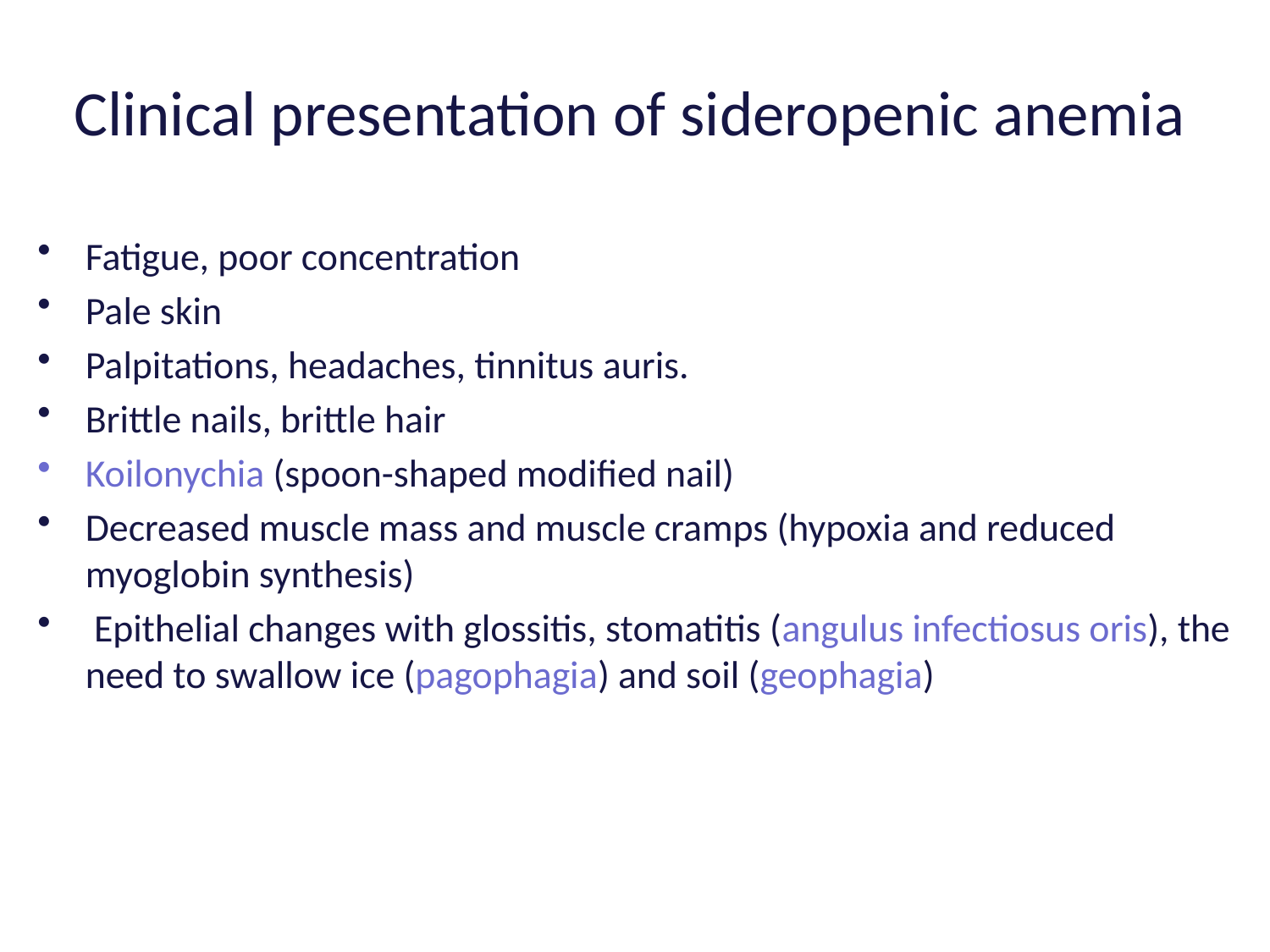

# Clinical presentation of sideropenic anemia
Fatigue, poor concentration
Pale skin
Palpitations, headaches, tinnitus auris.
Brittle nails, brittle hair
Koilonychia (spoon-shaped modified nail)
Decreased muscle mass and muscle cramps (hypoxia and reduced myoglobin synthesis)
 Epithelial changes with glossitis, stomatitis (angulus infectiosus oris), the need to swallow ice (pagophagia) and soil (geophagia)